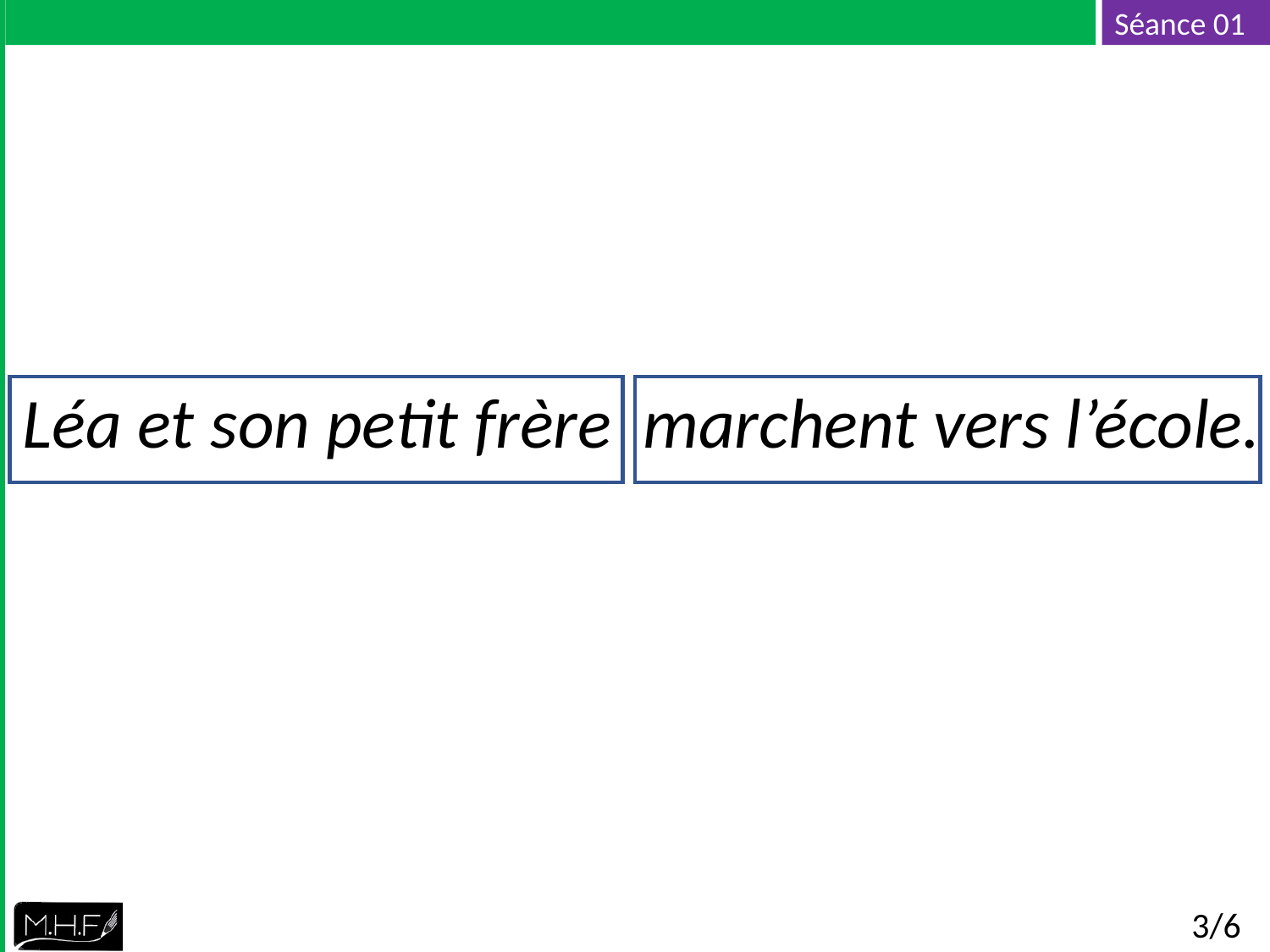

Léa et son petit frère  marchent vers l’école.

3/6